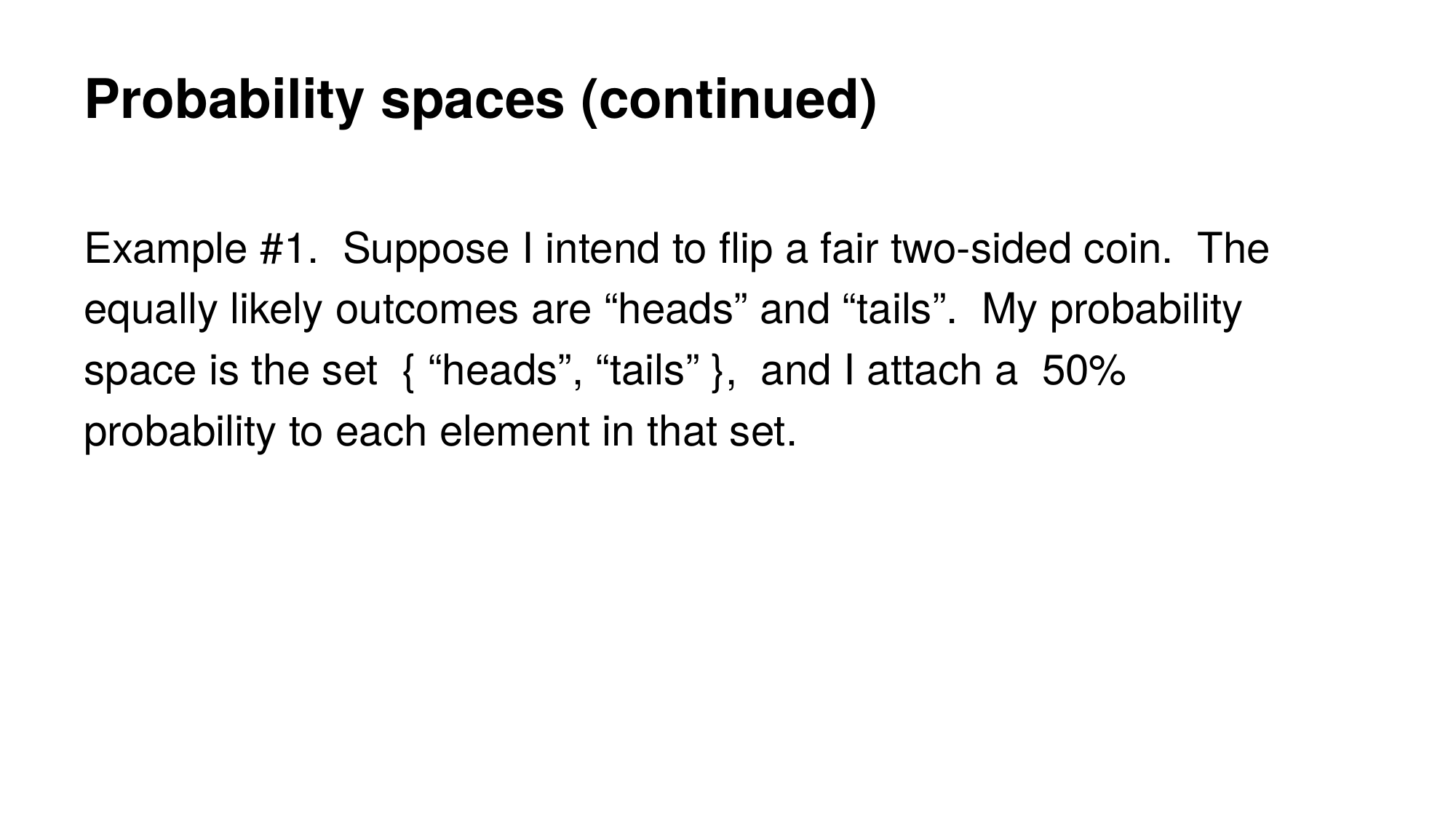

# Probability spaces (continued)
Example #1.  Suppose I intend to flip a fair two-sided coin.  The equally likely outcomes are “heads” and “tails”.  My probability space is the set  { “heads”, “tails” },  and I attach a  50%  probability to each element in that set.